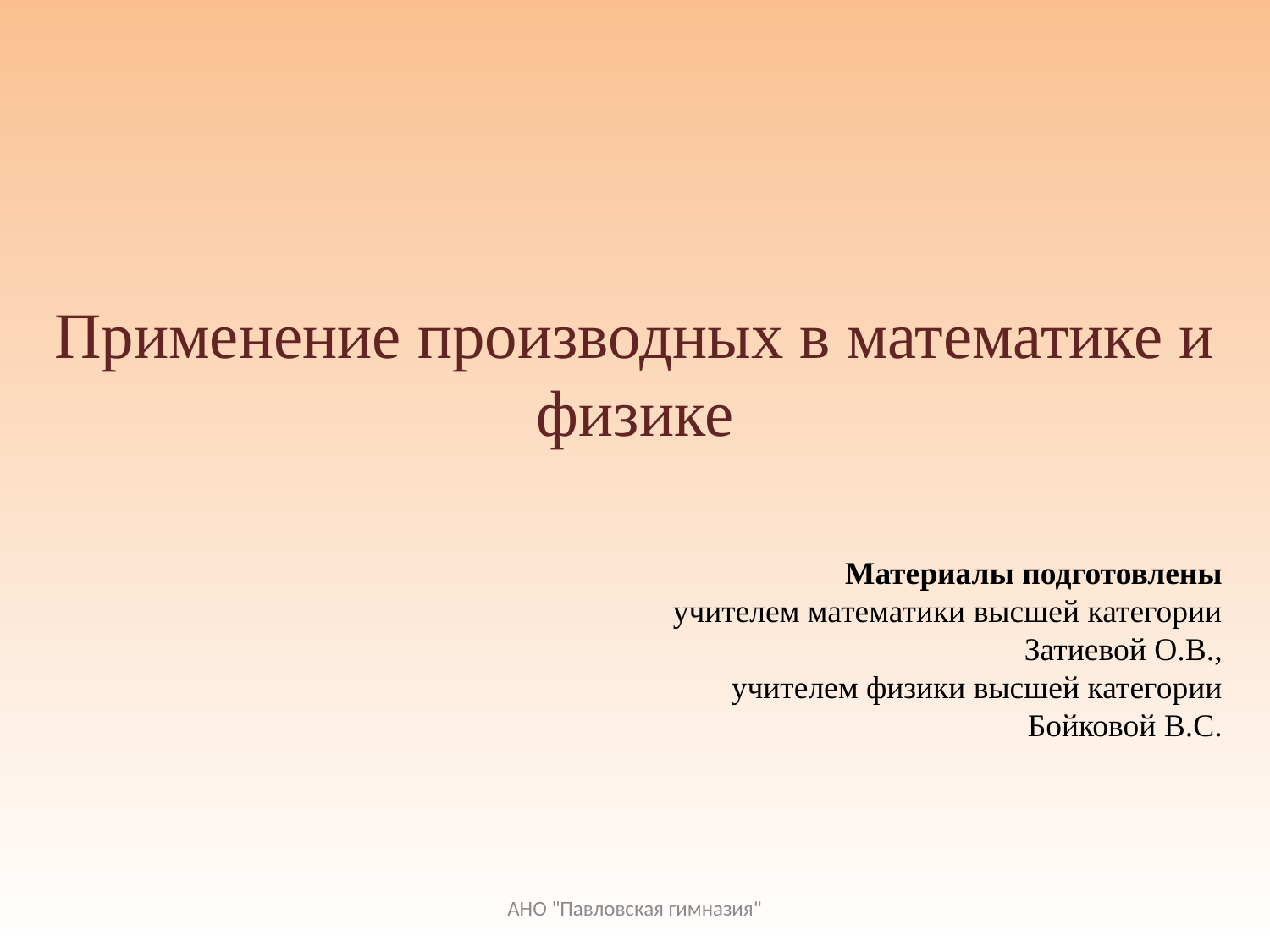

# Применение производных в математике и физике
Материалы подготовлены
учителем математики высшей категории Затиевой О.В.,
учителем физики высшей категории Бойковой В.С.
АНО "Павловская гимназия"